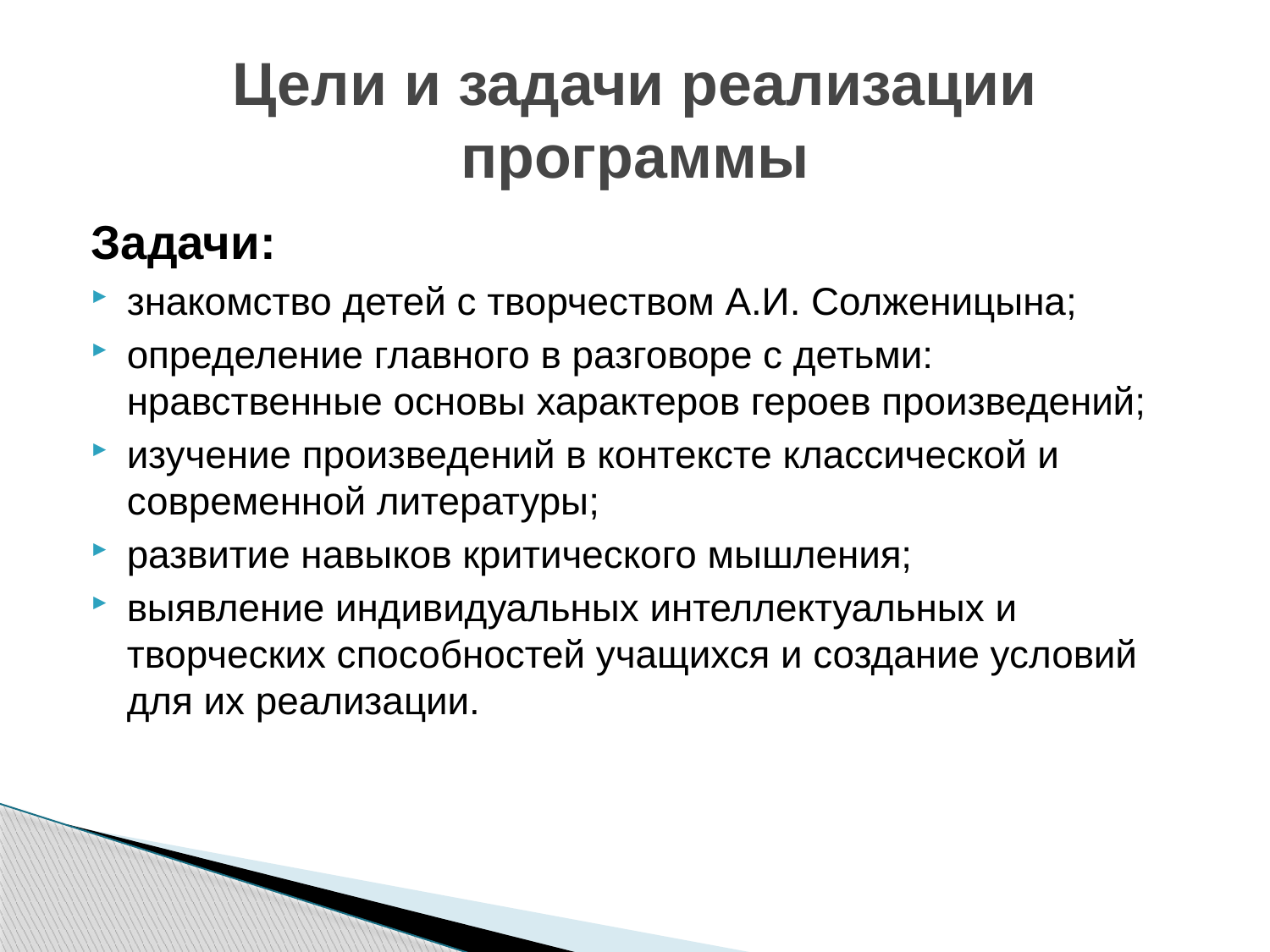

# Цели и задачи реализации программы
Задачи:
знакомство детей с творчеством А.И. Солженицына;
определение главного в разговоре с детьми: нравственные основы характеров героев произведений;
изучение произведений в контексте классической и современной литературы;
развитие навыков критического мышления;
выявление индивидуальных интеллектуальных и творческих способностей учащихся и создание условий для их реализации.